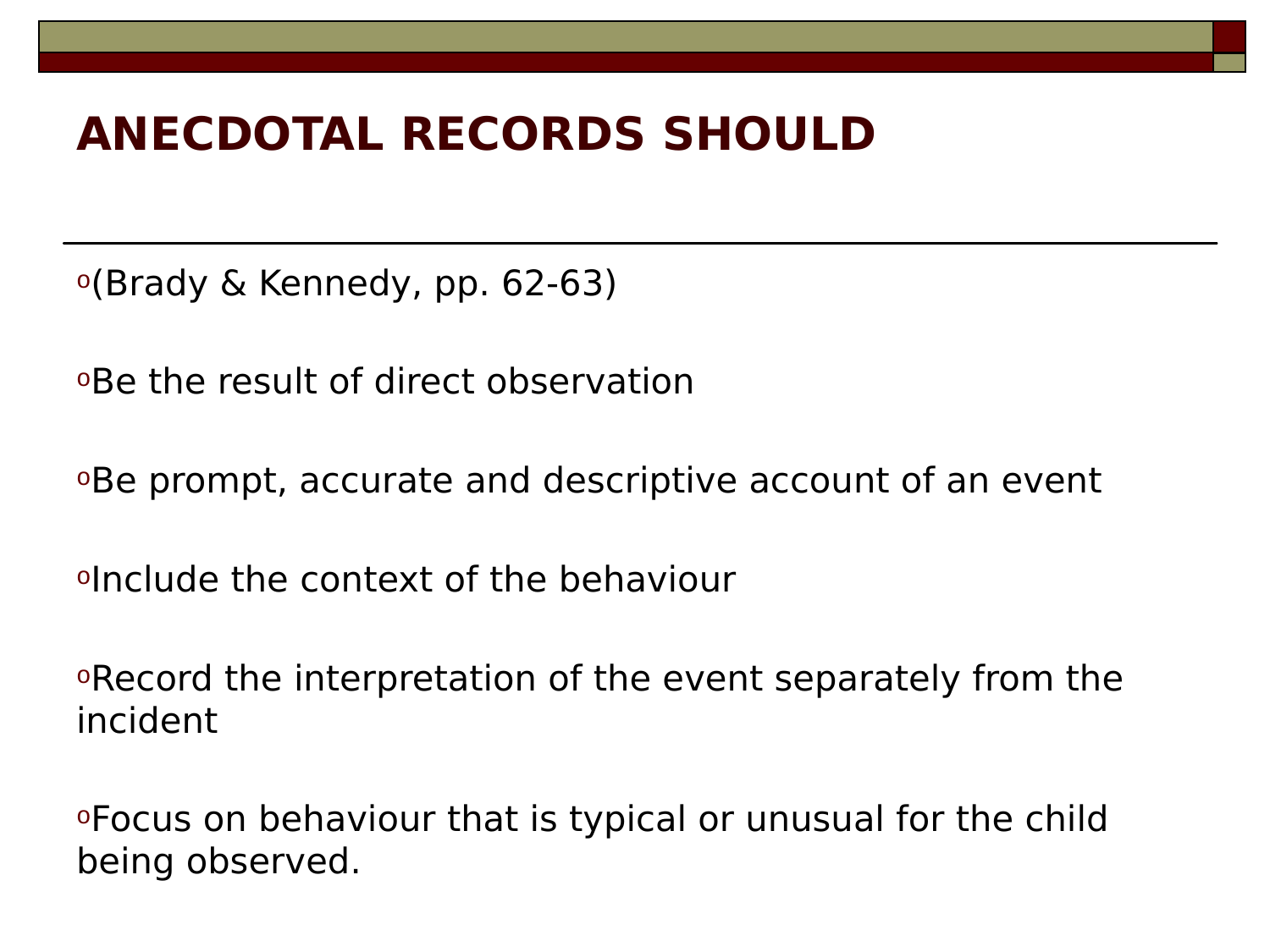

# Anecdotal records should
(Brady & Kennedy, pp. 62-63)

Be the result of direct observation

Be prompt, accurate and descriptive account of an event

Include the context of the behaviour

Record the interpretation of the event separately from the incident

Focus on behaviour that is typical or unusual for the child being observed.